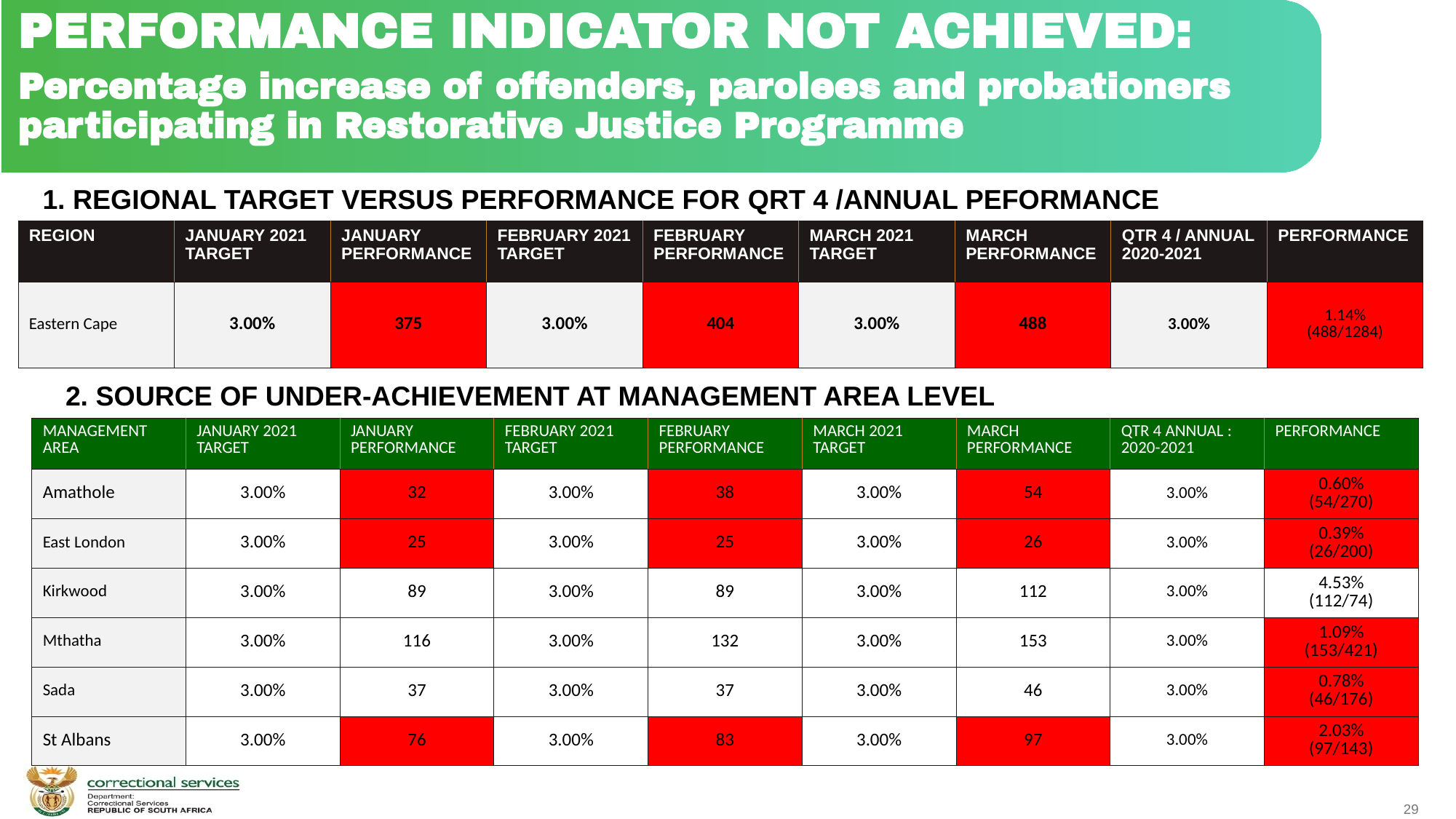

PERFORMANCE INDICATOR NOT ACHIEVED:
Percentage increase of offenders, parolees and probationers participating in Restorative Justice Programme

1. REGIONAL TARGET VERSUS PERFORMANCE FOR QRT 4 /ANNUAL PEFORMANCE  (2020/2021)
(2020/2021)
| REGION | JANUARY 2021 TARGET | JANUARY PERFORMANCE | FEBRUARY 2021 TARGET | FEBRUARY PERFORMANCE | MARCH 2021 TARGET | MARCH PERFORMANCE | QTR 4 / ANNUAL 2020-2021 | PERFORMANCE |
| --- | --- | --- | --- | --- | --- | --- | --- | --- |
| Eastern Cape | 3.00% | 375 | 3.00% | 404 | 3.00% | 488 | 3.00% | 1.14% (488/1284) |
   2. SOURCE OF UNDER-ACHIEVEMENT AT MANAGEMENT AREA LEVEL
| MANAGEMENT AREA | JANUARY 2021 TARGET | JANUARY PERFORMANCE | FEBRUARY 2021 TARGET | FEBRUARY PERFORMANCE | MARCH 2021 TARGET | MARCH PERFORMANCE | QTR 4 ANNUAL : 2020-2021 | PERFORMANCE |
| --- | --- | --- | --- | --- | --- | --- | --- | --- |
| Amathole | 3.00% | 32 | 3.00% | 38 | 3.00% | 54 | 3.00% | 0.60% (54/270) |
| East London | 3.00% | 25 | 3.00% | 25 | 3.00% | 26 | 3.00% | 0.39% (26/200) |
| Kirkwood | 3.00% | 89 | 3.00% | 89 | 3.00% | 112 | 3.00% | 4.53% (112/74) |
| Mthatha | 3.00% | 116 | 3.00% | 132 | 3.00% | 153 | 3.00% | 1.09% (153/421) |
| Sada | 3.00% | 37 | 3.00% | 37 | 3.00% | 46 | 3.00% | 0.78% (46/176) |
| St Albans | 3.00% | 76 | 3.00% | 83 | 3.00% | 97 | 3.00% | 2.03% (97/143) |